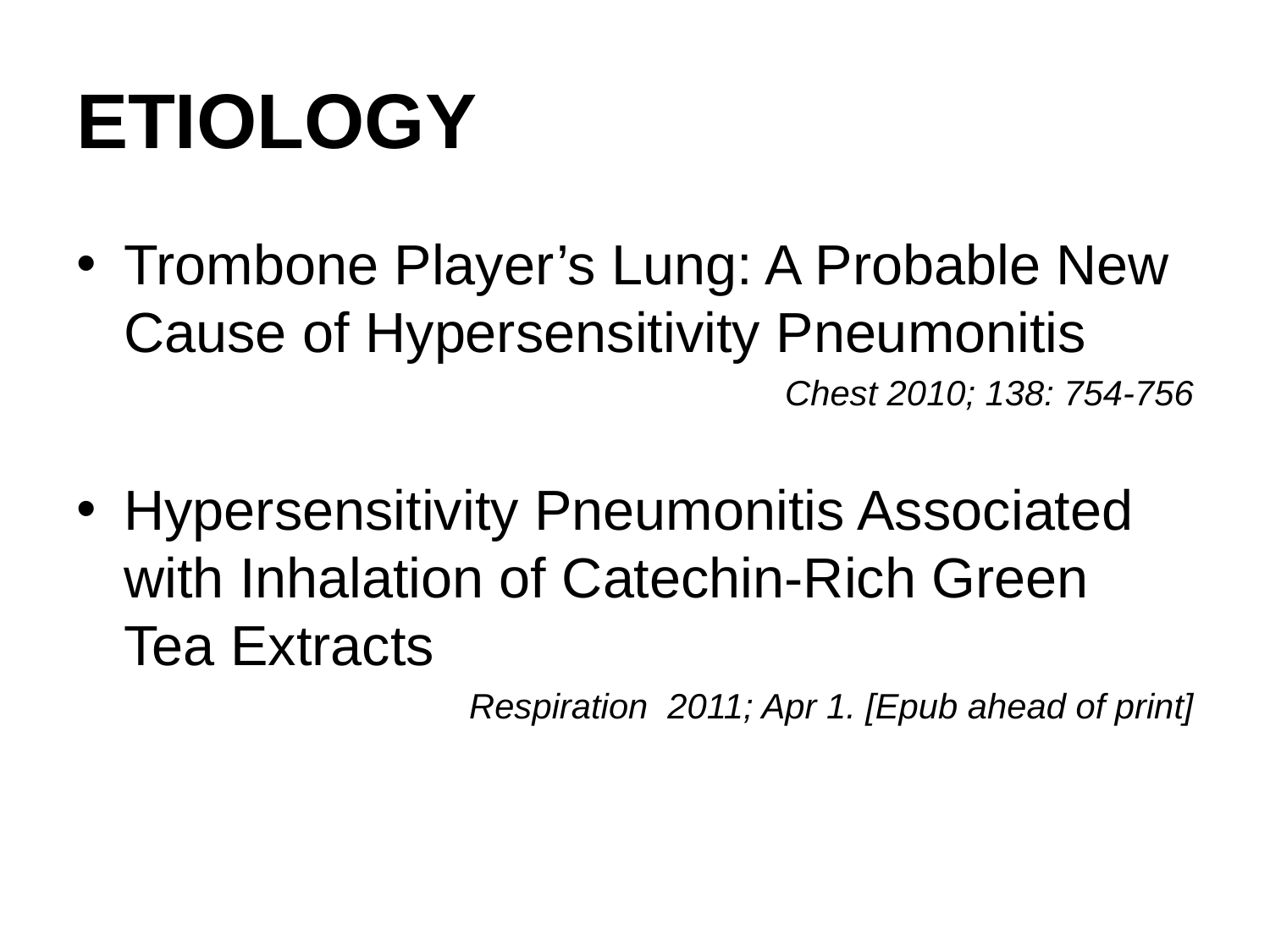

# ETIOLOGY
Trombone Player’s Lung: A Probable New Cause of Hypersensitivity Pneumonitis
Chest 2010; 138: 754-756

Hypersensitivity Pneumonitis Associated with Inhalation of Catechin-Rich Green Tea Extracts
Respiration  2011; Apr 1. [Epub ahead of print]